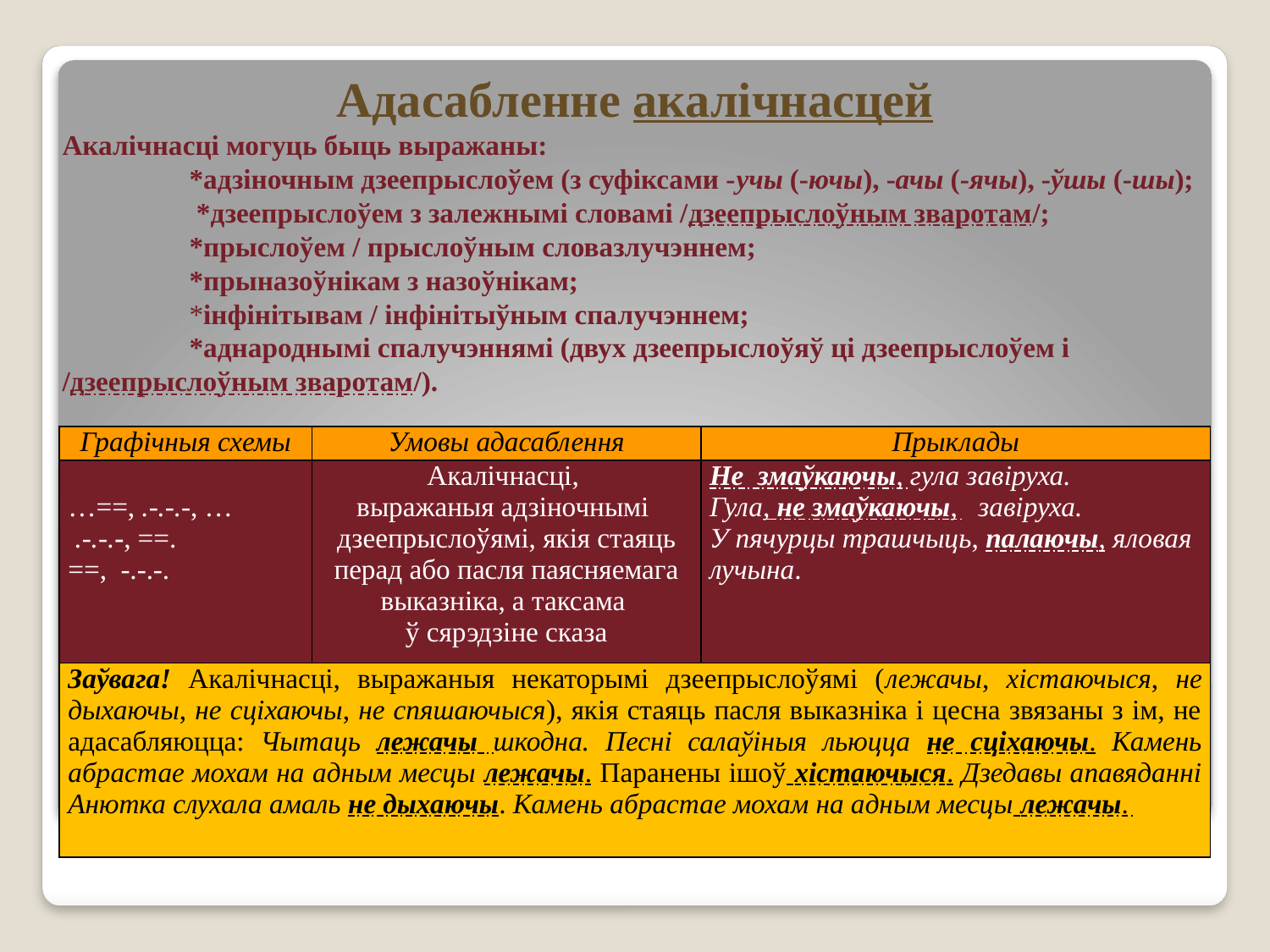

Адасабленне акалічнасцей
Акалічнасці могуць быць выражаны:
	*адзіночным дзеепрыслоўем (з суфіксами -учы (-ючы), -ачы (-ячы), -ўшы (-шы);
	 *дзеепрыслоўем з залежнымі словамі /дзеепрыслоўным зваротам/;
	*прыслоўем / прыслоўным словазлучэннем;
	*прыназоўнікам з назоўнікам;
	*інфінітывам / інфінітыўным спалучэннем;
	*аднароднымі спалучэннямі (двух дзеепрыслоўяў ці дзеепрыслоўем і /дзеепрыслоўным зваротам/).
| Графічныя схемы | Умовы адасаблення | Прыклады |
| --- | --- | --- |
| …==, .-.-.-, … .-.-.-, ==. ==, -.-.-. | Акалічнасці, выражаныя адзіночнымі дзеепрыслоўямі, якія стаяць перад або пасля паясняемага выказніка, а таксама ў сярэдзіне сказа | Не змаўкаючы, гула завіруха. Гула, не змаўкаючы, завіруха. У пячурцы трашчыць, палаючы, яловая лучына. |
| Заўвага! Акалічнасці, выражаныя некаторымі дзеепрыслоўямі (лежачы, хістаючыся, не дыхаючы, не сціхаючы, не спяшаючыся), якія стаяць пасля выказніка і цесна звязаны з ім, не адасабляюцца: Чытаць лежачы шкодна. Песні салаўіныя льюцца не сціхаючы. Камень абрастае мохам на адным месцы лежачы. Паранены ішоў хістаючыся. Дзедавы апавяданні Анютка слухала амаль не дыхаючы. Камень абрастае мохам на адным месцы лежачы. |  |  |